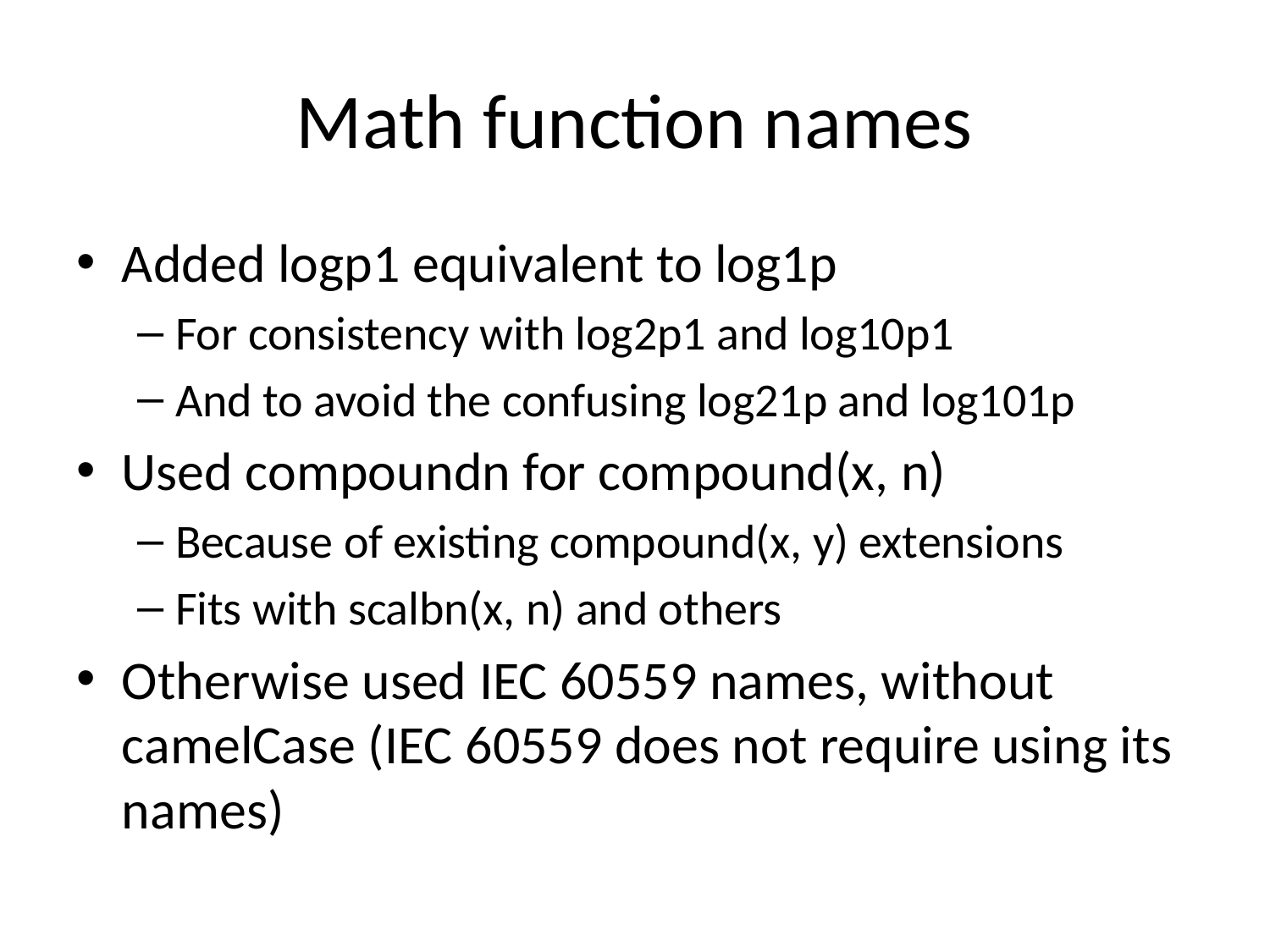

# Math function names
Added logp1 equivalent to log1p
For consistency with log2p1 and log10p1
And to avoid the confusing log21p and log101p
Used compoundn for compound(x, n)
Because of existing compound(x, y) extensions
Fits with scalbn(x, n) and others
Otherwise used IEC 60559 names, without camelCase (IEC 60559 does not require using its names)